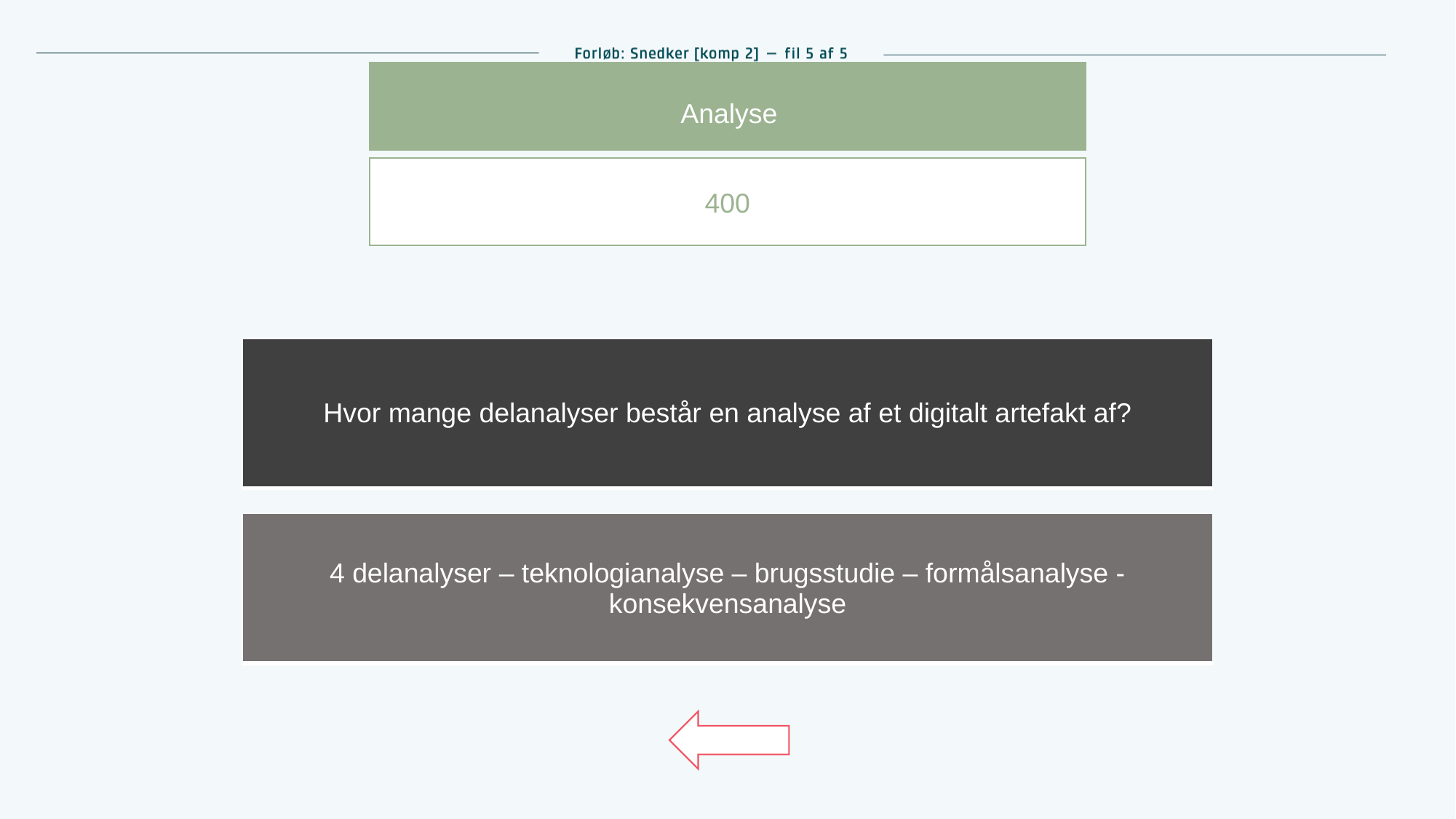

Analyse

400
| Hvor mange delanalyser består en analyse af et digitalt artefakt af? |
| --- |
| 4 delanalyser – teknologianalyse – brugsstudie –  formålsanalyse - konsekvensanalyse |
| --- |